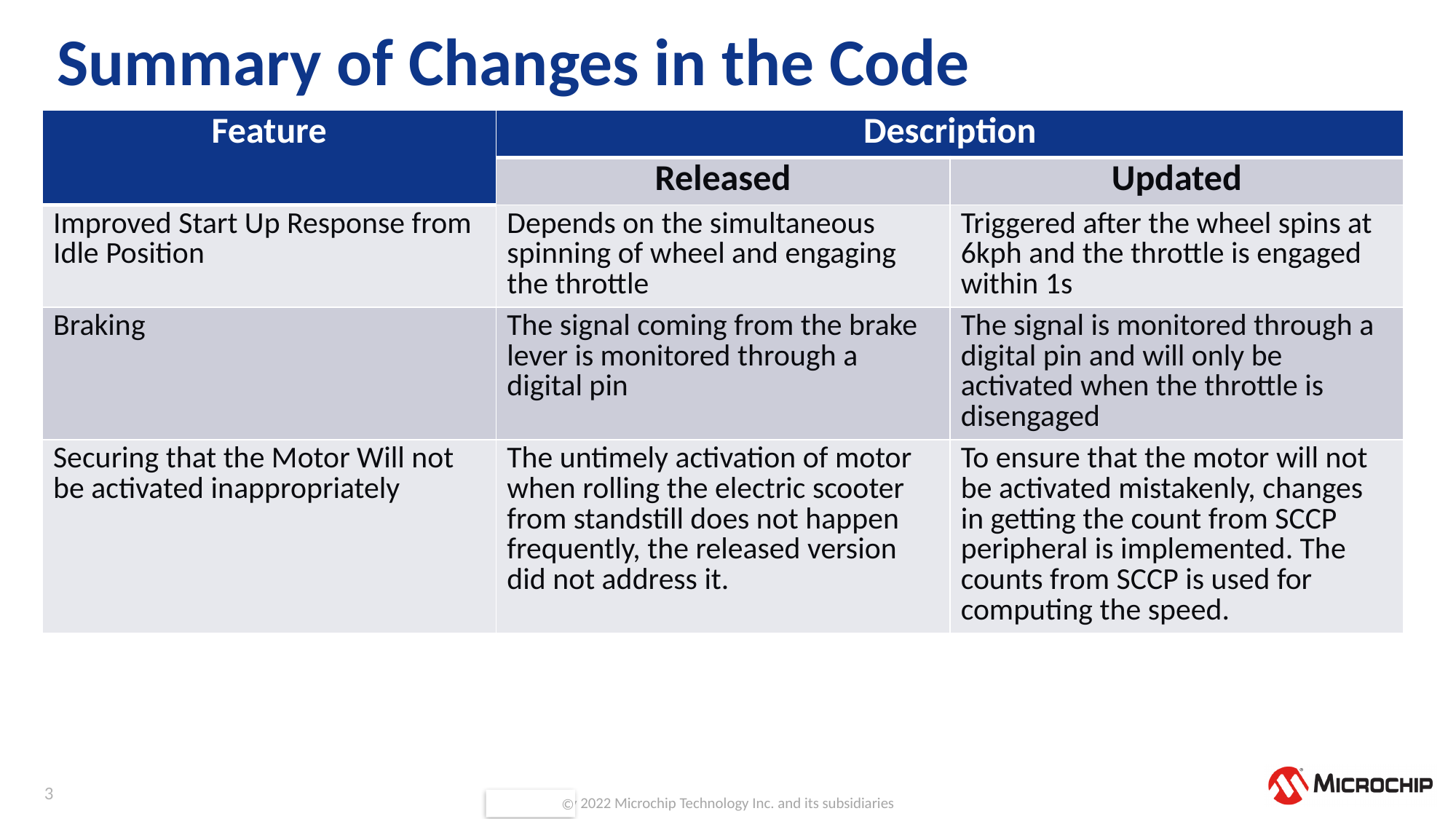

# Summary of Changes in the Code
| Feature | Description |  |
| --- | --- | --- |
| Feature | Released | Updated |
| Improved Start Up Response from Idle Position | Depends on the simultaneous spinning of wheel and engaging the throttle | Triggered after the wheel spins at 6kph and the throttle is engaged within 1s |
| Braking | The signal coming from the brake lever is monitored through a digital pin | The signal is monitored through a digital pin and will only be activated when the throttle is disengaged |
| Securing that the Motor Will not be activated inappropriately | The untimely activation of motor when rolling the electric scooter from standstill does not happen frequently, the released version did not address it. | To ensure that the motor will not be activated mistakenly, changes in getting the count from SCCP peripheral is implemented. The counts from SCCP is used for computing the speed. |
3